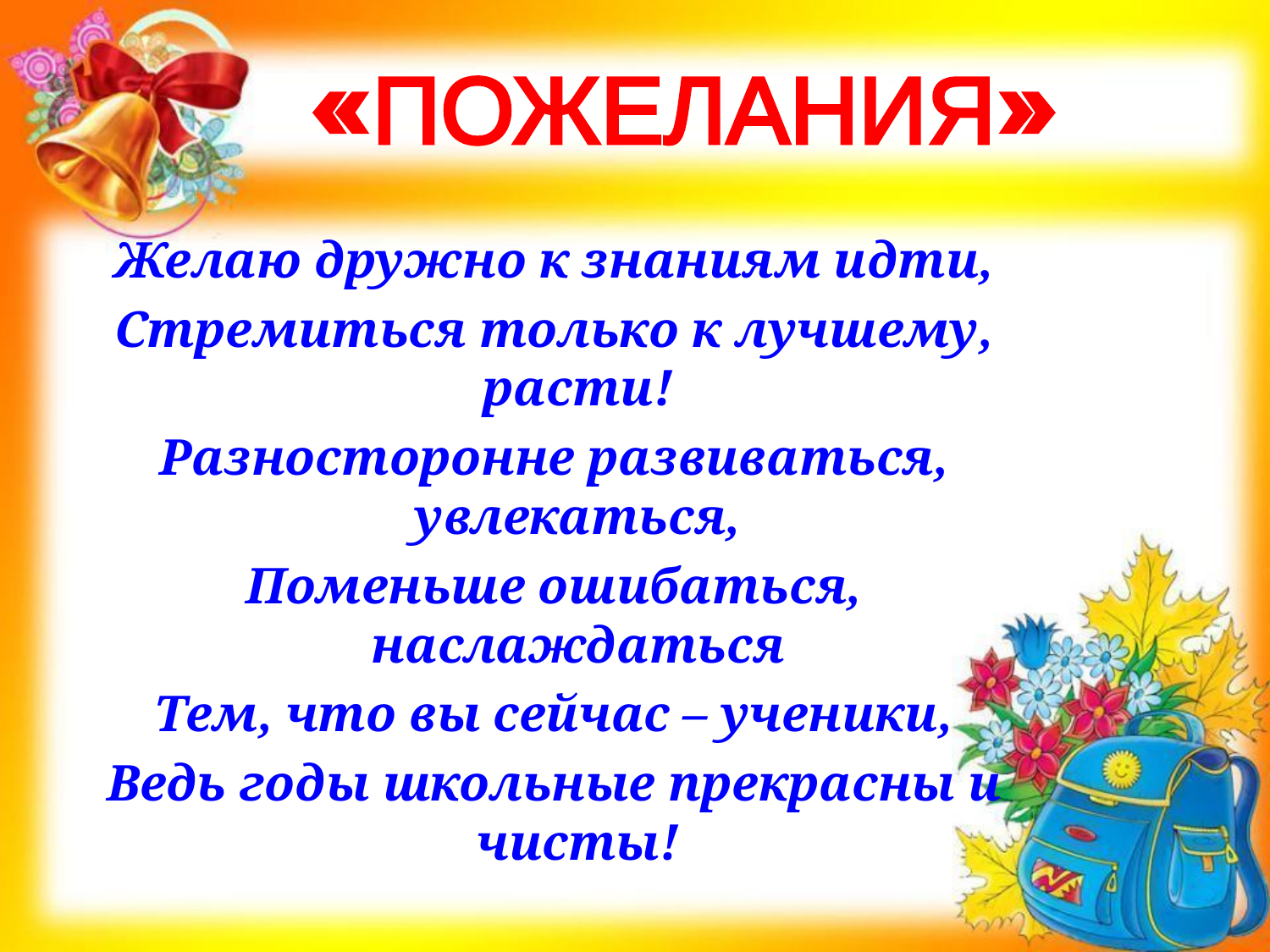

# «ПОЖЕЛАНИЯ»

Желаю дружно к знаниям идти,
Стремиться только к лучшему, расти!
Разносторонне развиваться, увлекаться,
Поменьше ошибаться, наслаждаться
Тем, что вы сейчас – ученики,
Ведь годы школьные прекрасны и чисты!